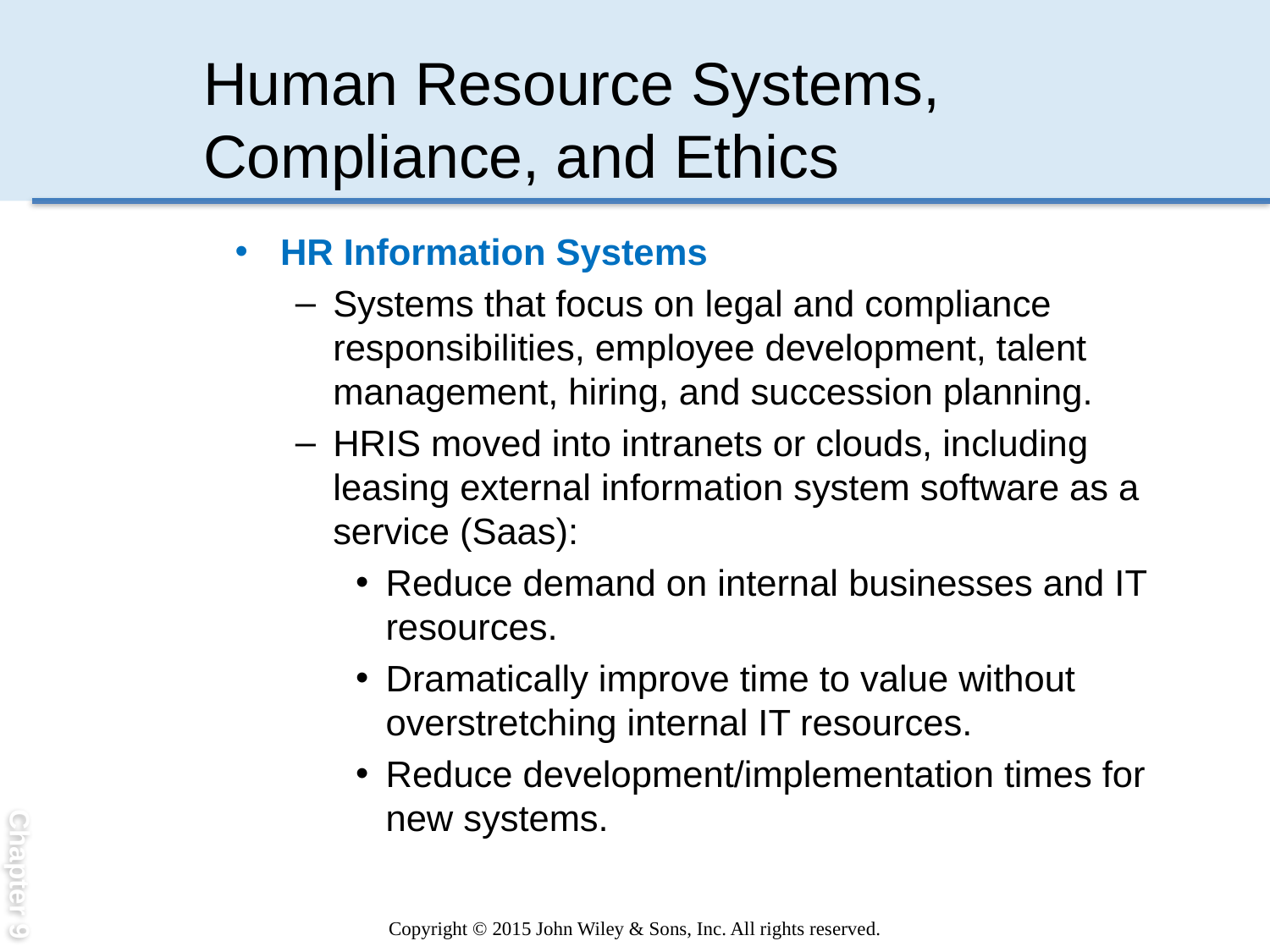

Chapter 9
# Human Resource Systems, Compliance, and Ethics
HR Information Systems
Systems that focus on legal and compliance responsibilities, employee development, talent management, hiring, and succession planning.
HRIS moved into intranets or clouds, including leasing external information system software as a service (Saas):
Reduce demand on internal businesses and IT resources.
Dramatically improve time to value without overstretching internal IT resources.
Reduce development/implementation times for new systems.